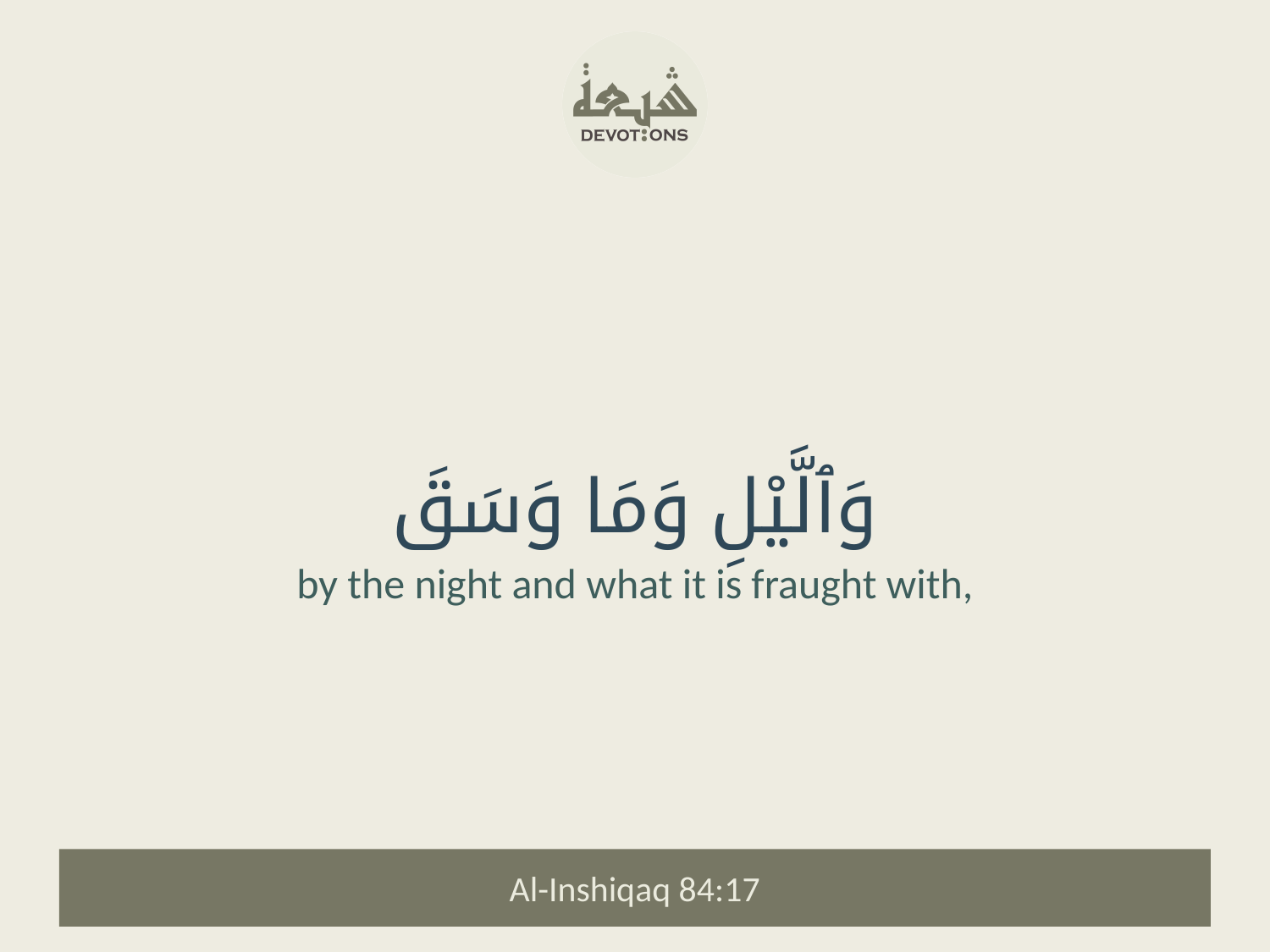

وَٱلَّيْلِ وَمَا وَسَقَ
by the night and what it is fraught with,
Al-Inshiqaq 84:17